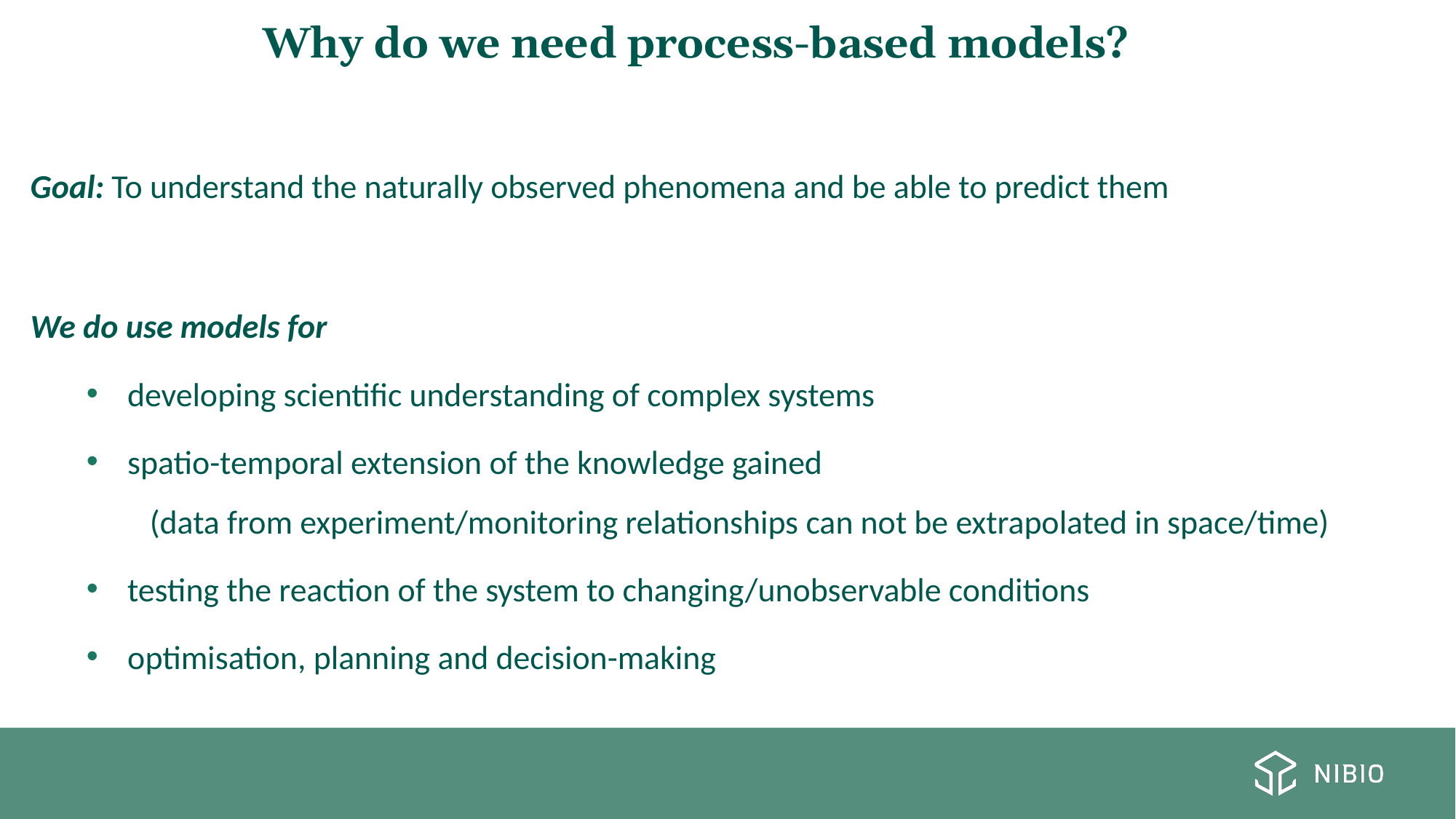

Why do we need process-based models?

Goal: To understand the naturally observed phenomena and be able to predict them

We do use models for
developing scientific understanding of complex systems
spatio-temporal extension of the knowledge gained
   (data from experiment/monitoring relationships can not be extrapolated in space/time)
testing the reaction of the system to changing/unobservable conditions
optimisation, planning and decision-making